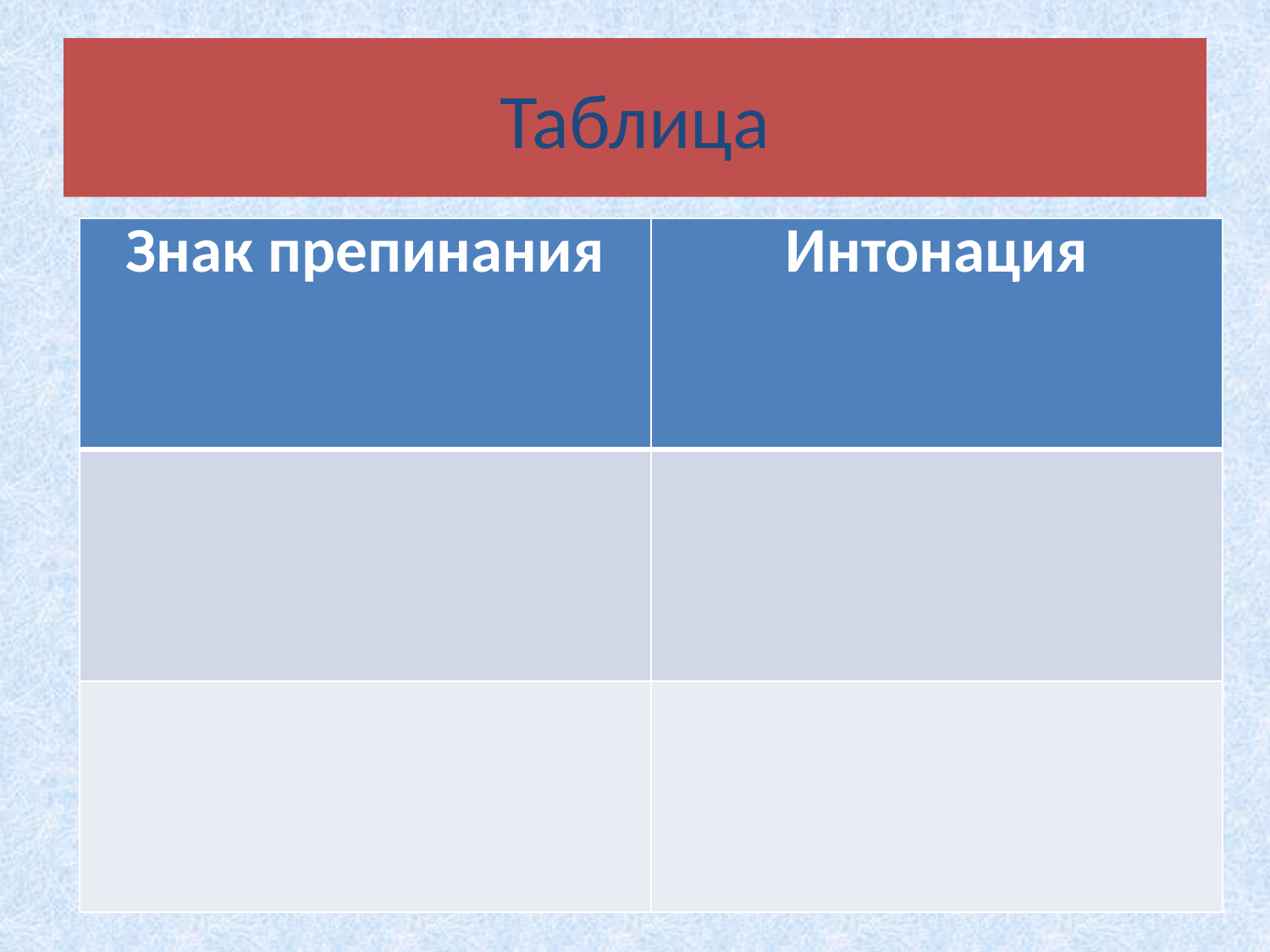

# Таблица
| Знак препинания | Интонация |
| --- | --- |
|  |  |
|  |  |